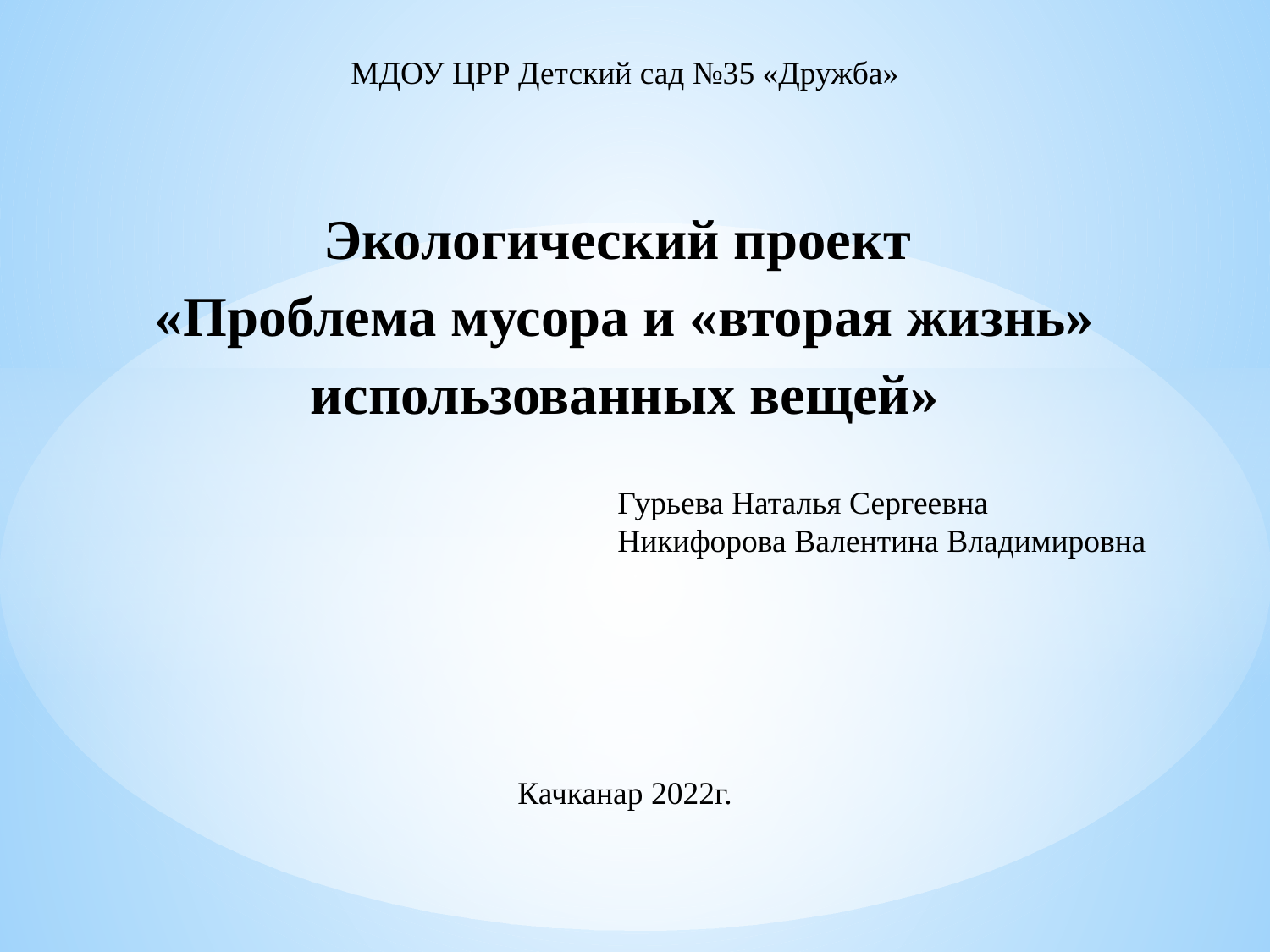

МДОУ ЦРР Детский сад №35 «Дружба»
Экологический проект
«Проблема мусора и «вторая жизнь» использованных вещей»
Гурьева Наталья Сергеевна
Никифорова Валентина Владимировна
Качканар 2022г.